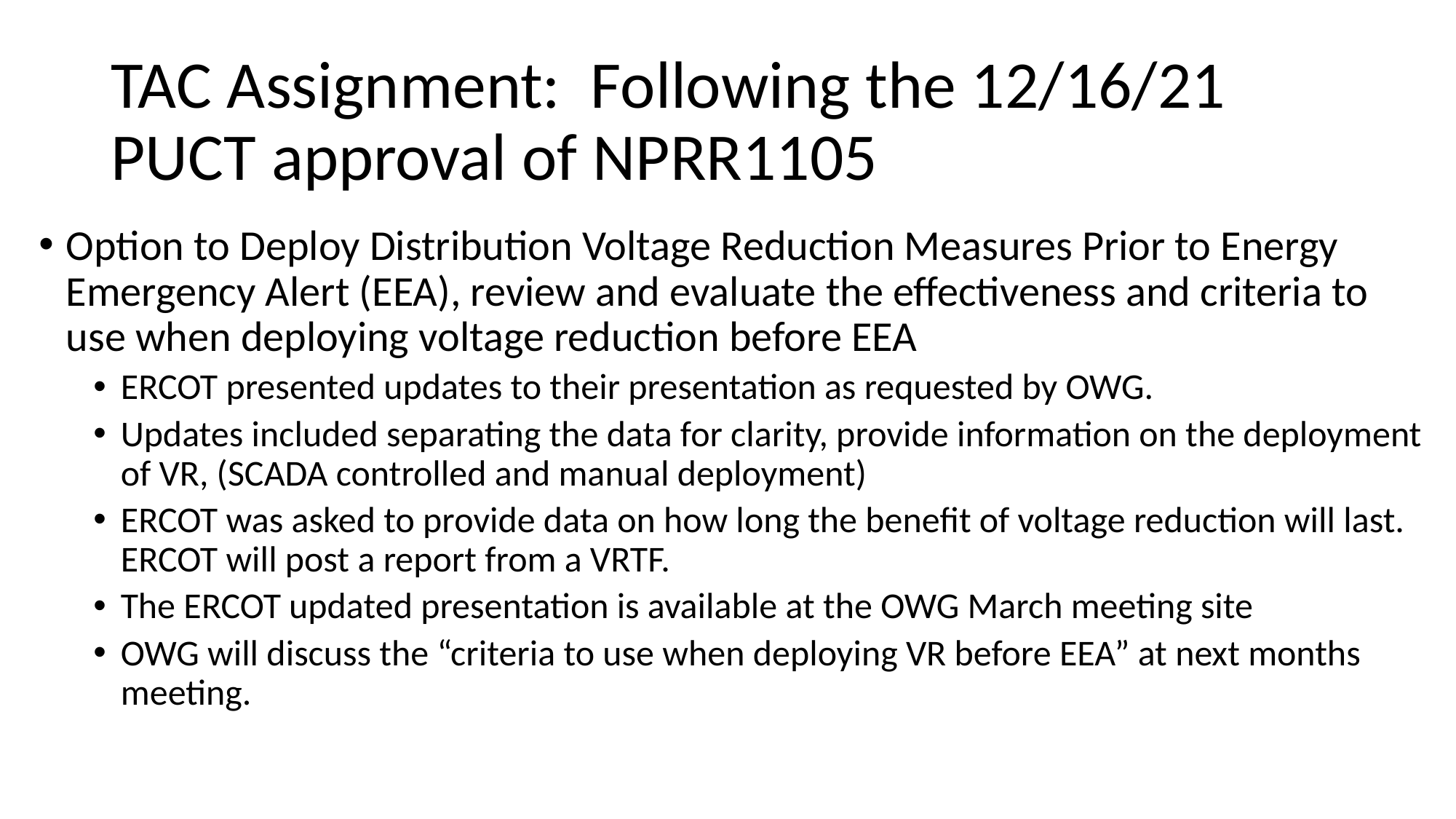

# TAC Assignment:  Following the 12/16/21 PUCT approval of NPRR1105
Option to Deploy Distribution Voltage Reduction Measures Prior to Energy Emergency Alert (EEA), review and evaluate the effectiveness and criteria to use when deploying voltage reduction before EEA
ERCOT presented updates to their presentation as requested by OWG.
Updates included separating the data for clarity, provide information on the deployment of VR, (SCADA controlled and manual deployment)
ERCOT was asked to provide data on how long the benefit of voltage reduction will last. ERCOT will post a report from a VRTF.
The ERCOT updated presentation is available at the OWG March meeting site
OWG will discuss the “criteria to use when deploying VR before EEA” at next months meeting.